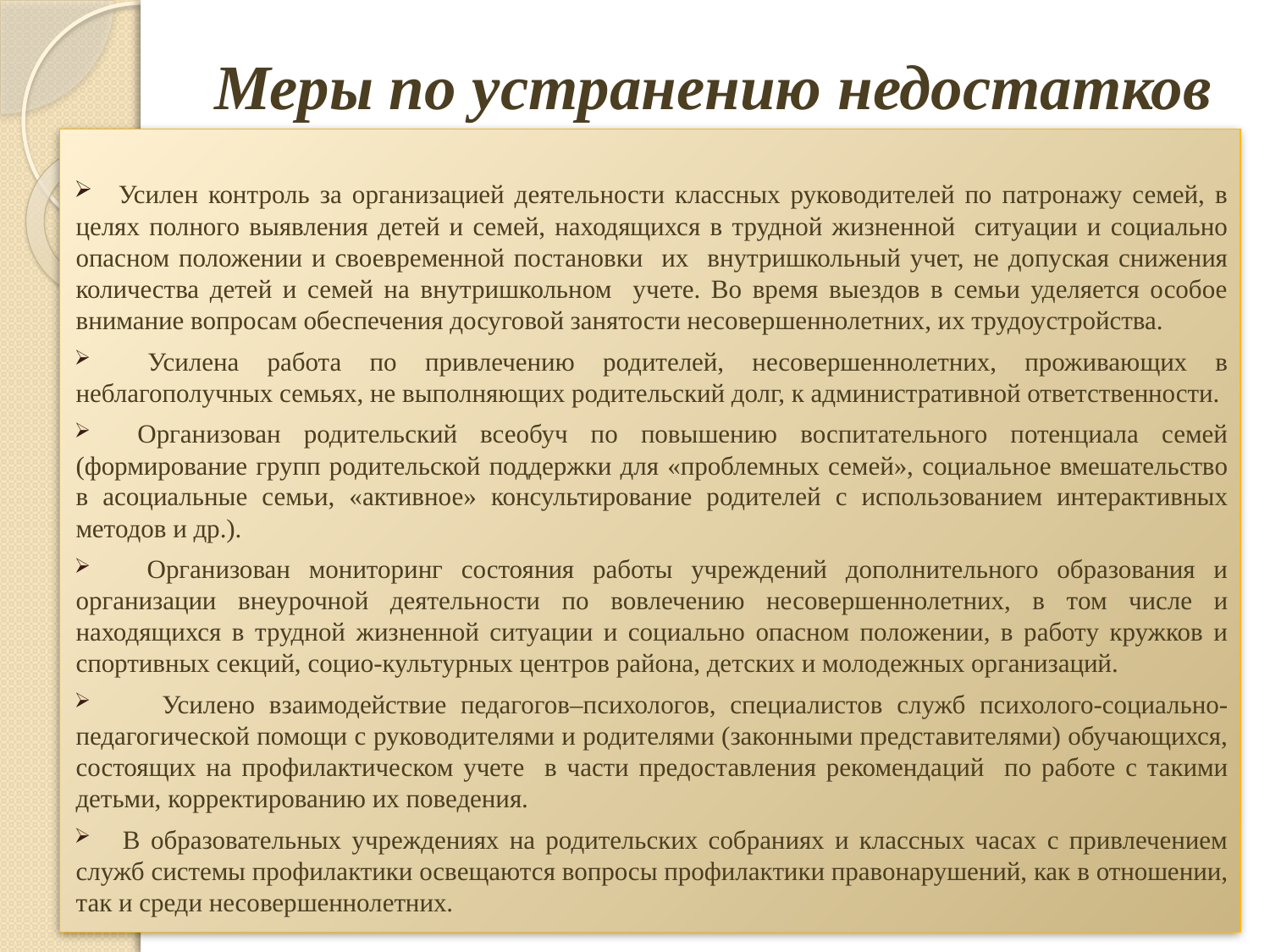

# Меры по устранению недостатков

  Усилен контроль за организацией деятельности классных руководителей по патронажу семей, в целях полного выявления детей и семей, находящихся в трудной жизненной  ситуации и социально опасном положении и своевременной постановки  их  внутришкольный учет, не допуская снижения количества детей и семей на внутришкольном  учете. Во время выездов в семьи уделяется особое внимание вопросам обеспечения досуговой занятости несовершеннолетних, их трудоустройства.
  Усилена работа по привлечению родителей, несовершеннолетних, проживающих в неблагополучных семьях, не выполняющих родительский долг, к административной ответственности.
  Организован родительский всеобуч по повышению воспитательного потенциала семей (формирование групп родительской поддержки для «проблемных семей», социальное вмешательство в асоциальные семьи, «активное» консультирование родителей с использованием интерактивных методов и др.).
   Организован мониторинг состояния работы учреждений дополнительного образования и организации внеурочной деятельности по вовлечению несовершеннолетних, в том числе и находящихся в трудной жизненной ситуации и социально опасном положении, в работу кружков и спортивных секций, социо-культурных центров района, детских и молодежных организаций.
     Усилено взаимодействие педагогов–психологов, специалистов служб психолого-социально-педагогической помощи с руководителями и родителями (законными представителями) обучающихся, состоящих на профилактическом учете  в части предоставления рекомендаций  по работе с такими детьми, корректированию их поведения.
   В образовательных учреждениях на родительских собраниях и классных часах с привлечением служб системы профилактики освещаются вопросы профилактики правонарушений, как в отношении, так и среди несовершеннолетних.